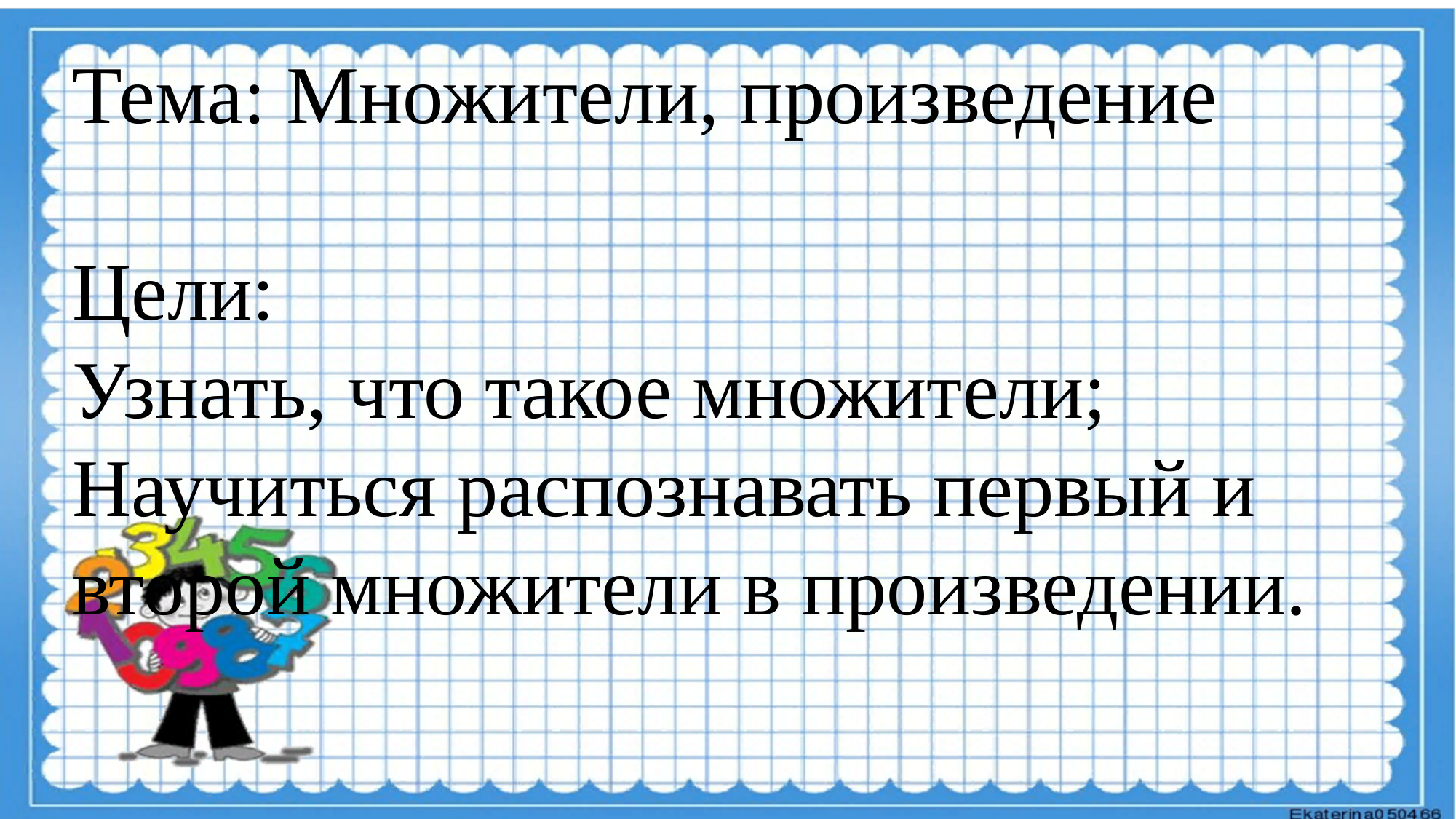

Тема: Множители, произведение

Цели:
Узнать, что такое множители; Научиться распознавать первый и второй множители в произведении.